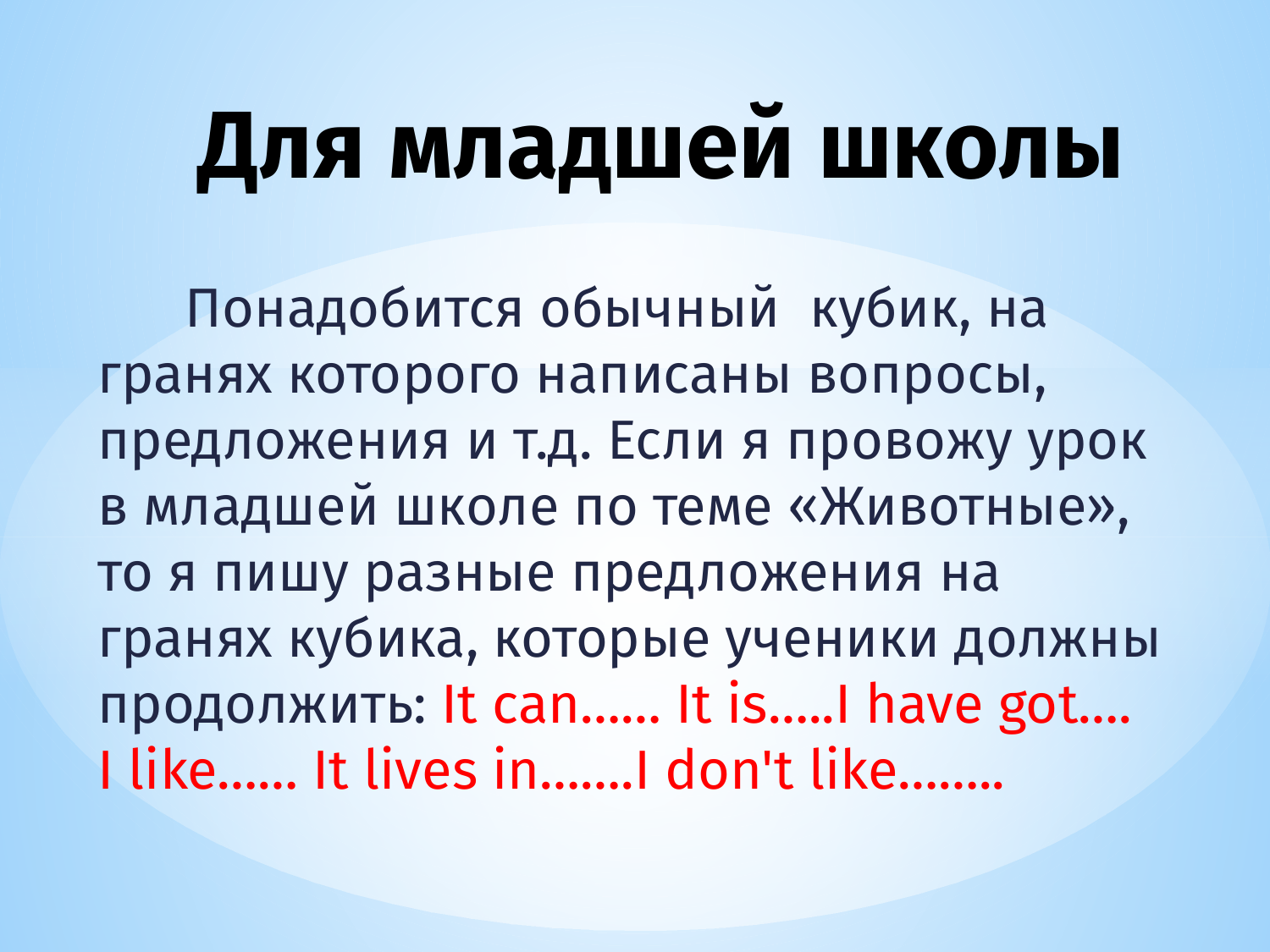

# Для младшей школы
      Понадобится обычный  кубик, на гранях которого написаны вопросы, предложения и т.д. Если я провожу урок в младшей школе по теме «Животные», то я пишу разные предложения на гранях кубика, которые ученики должны продолжить: It can…… It is…..I have got…. I like…… It lives in…….I don't like……..